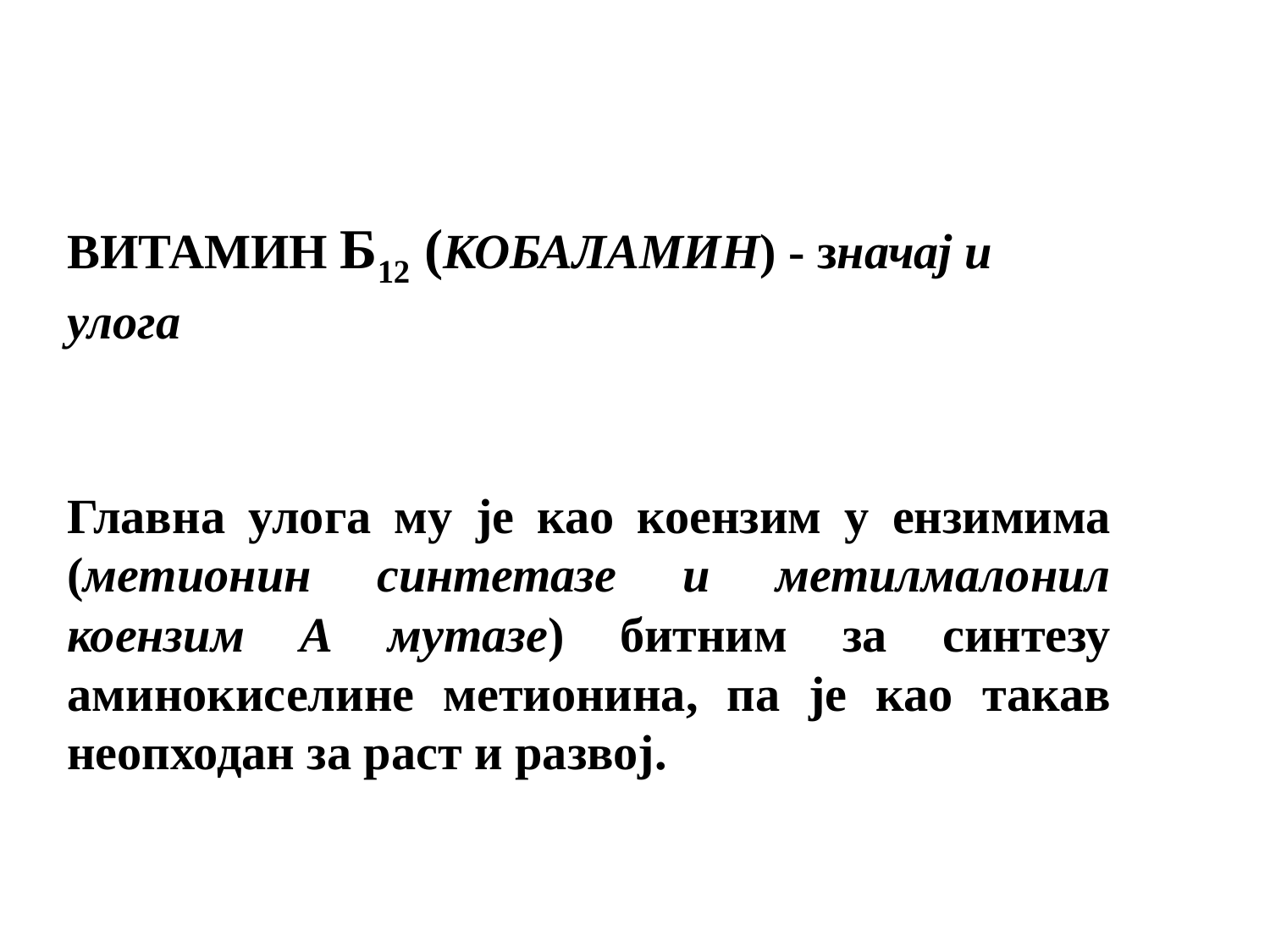

ВИТАМИН Б12 (КОБАЛАМИН) - значај и улога

Главна улога му је као коензим у ензимима (метионин синтетазе и метилмалонил коензим А мутазе) битним за синтезу аминокиселине метионина, па је као такав неопходан за раст и развој.